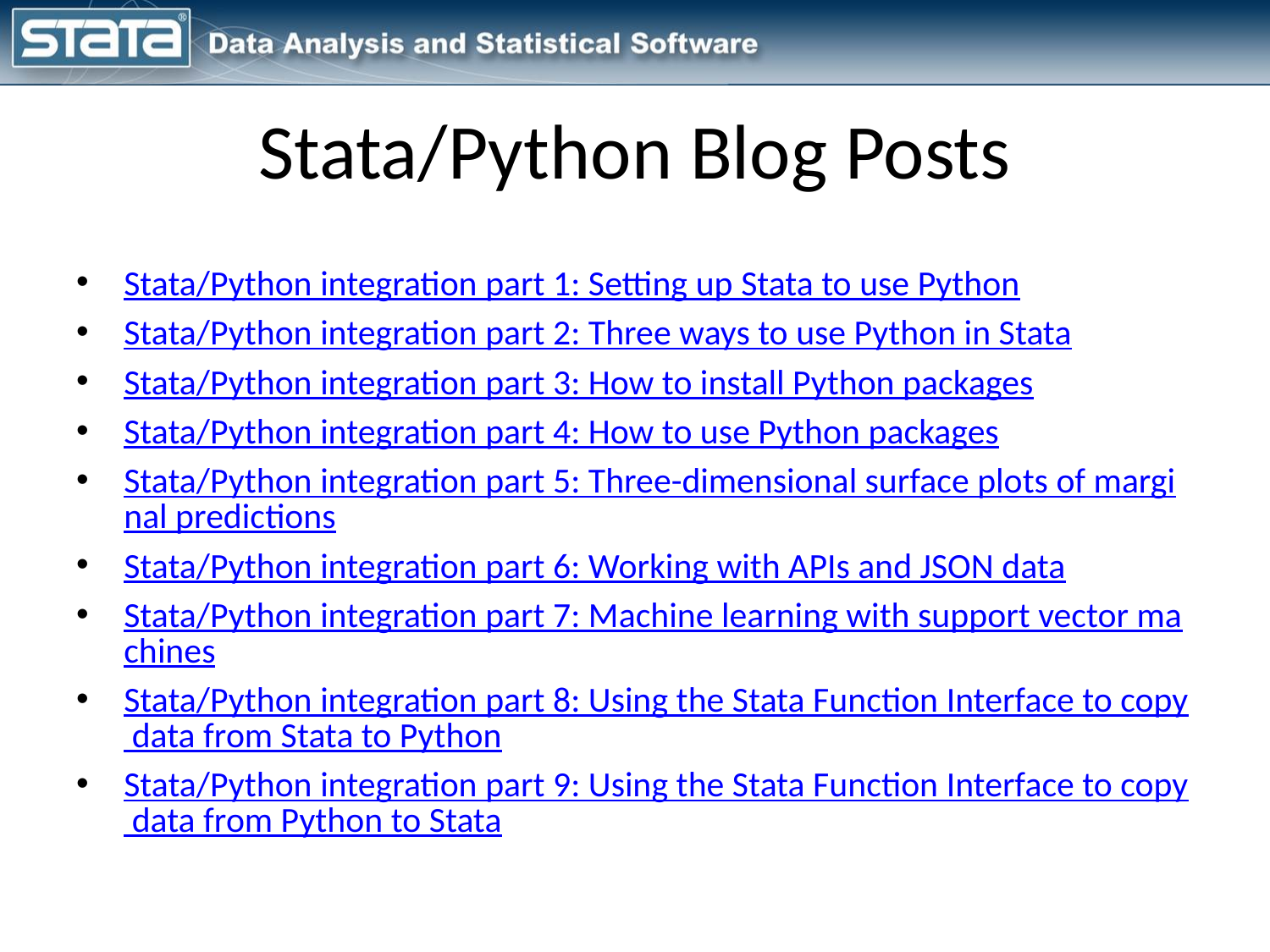

# Stata/Python Blog Posts
Stata/Python integration part 1: Setting up Stata to use Python
Stata/Python integration part 2: Three ways to use Python in Stata
Stata/Python integration part 3: How to install Python packages
Stata/Python integration part 4: How to use Python packages
Stata/Python integration part 5: Three-dimensional surface plots of marginal predictions
Stata/Python integration part 6: Working with APIs and JSON data
Stata/Python integration part 7: Machine learning with support vector machines
Stata/Python integration part 8: Using the Stata Function Interface to copy data from Stata to Python
Stata/Python integration part 9: Using the Stata Function Interface to copy data from Python to Stata